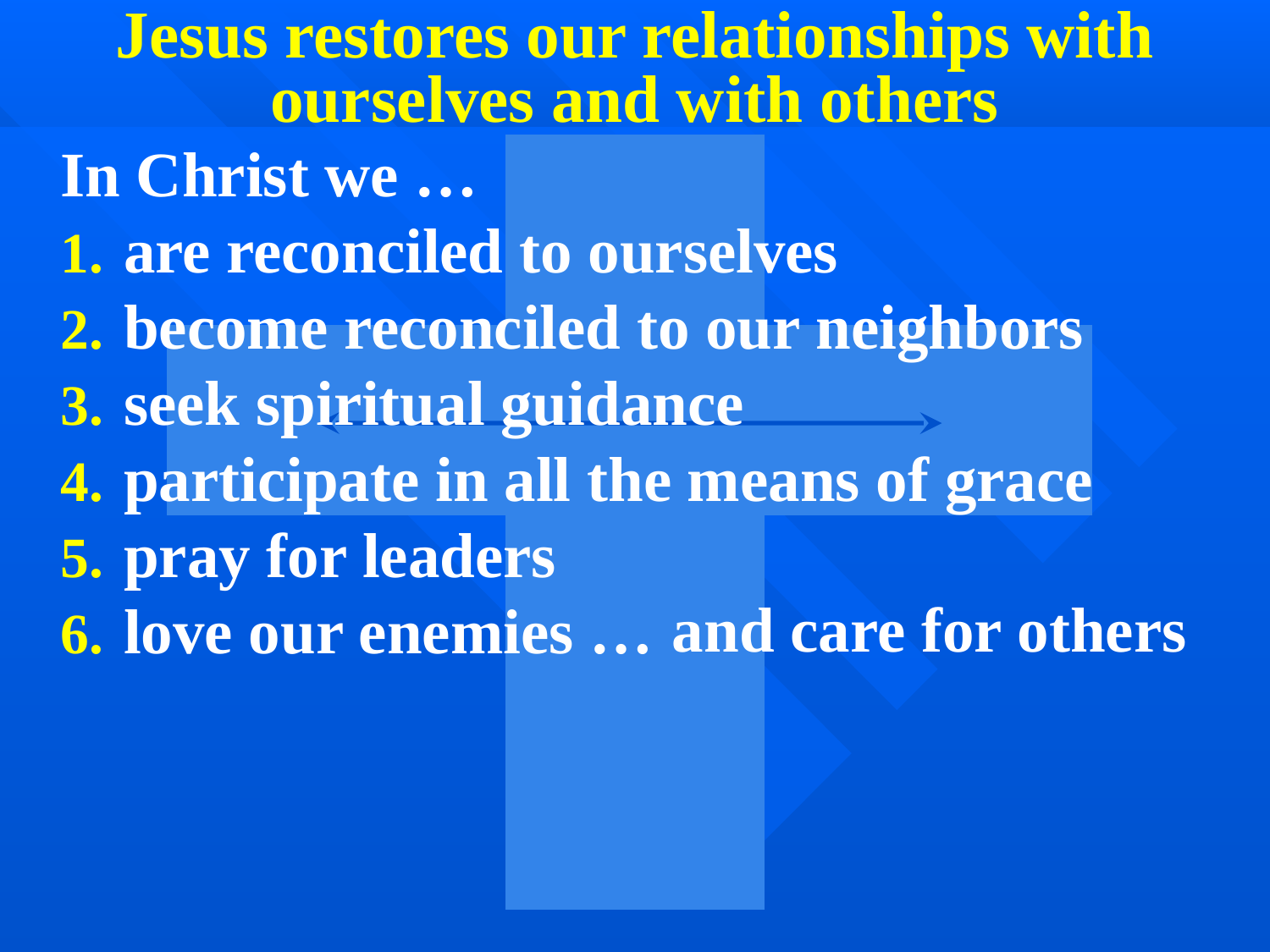

Jesus restores our relationships with
ourselves and with others
In Christ we …
are reconciled to ourselves
become reconciled to our neighbors
seek spiritual guidance
participate in all the means of grace
pray for leaders
love our enemies …

and care for others